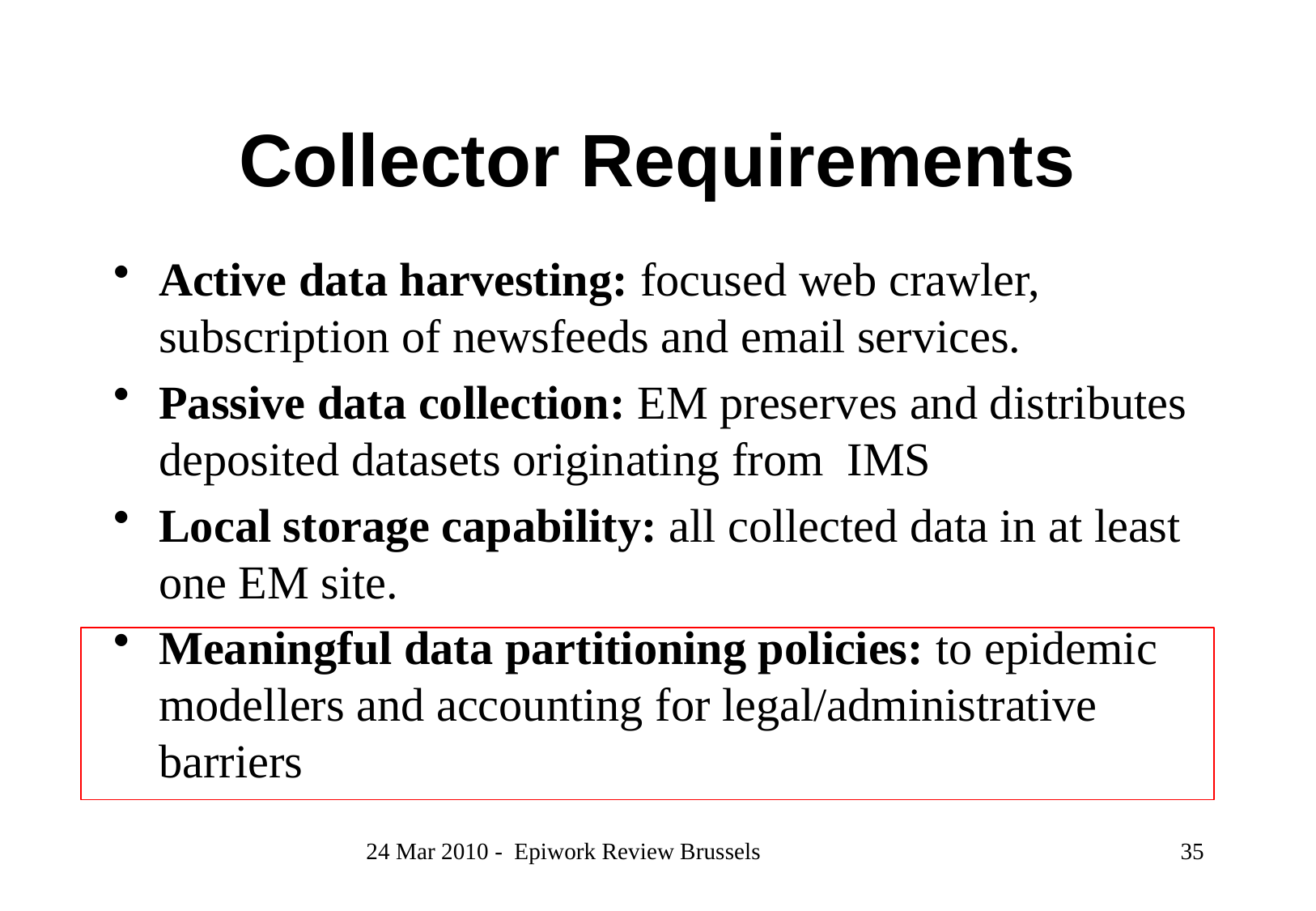

# Collector Requirements
Active data harvesting: focused web crawler, subscription of newsfeeds and email services.
Passive data collection: EM preserves and distributes deposited datasets originating from  IMS
Local storage capability: all collected data in at least one EM site.
Meaningful data partitioning policies: to epidemic modellers and accounting for legal/administrative  barriers

24 Mar 2010 -  Epiwork Review Brussels
35